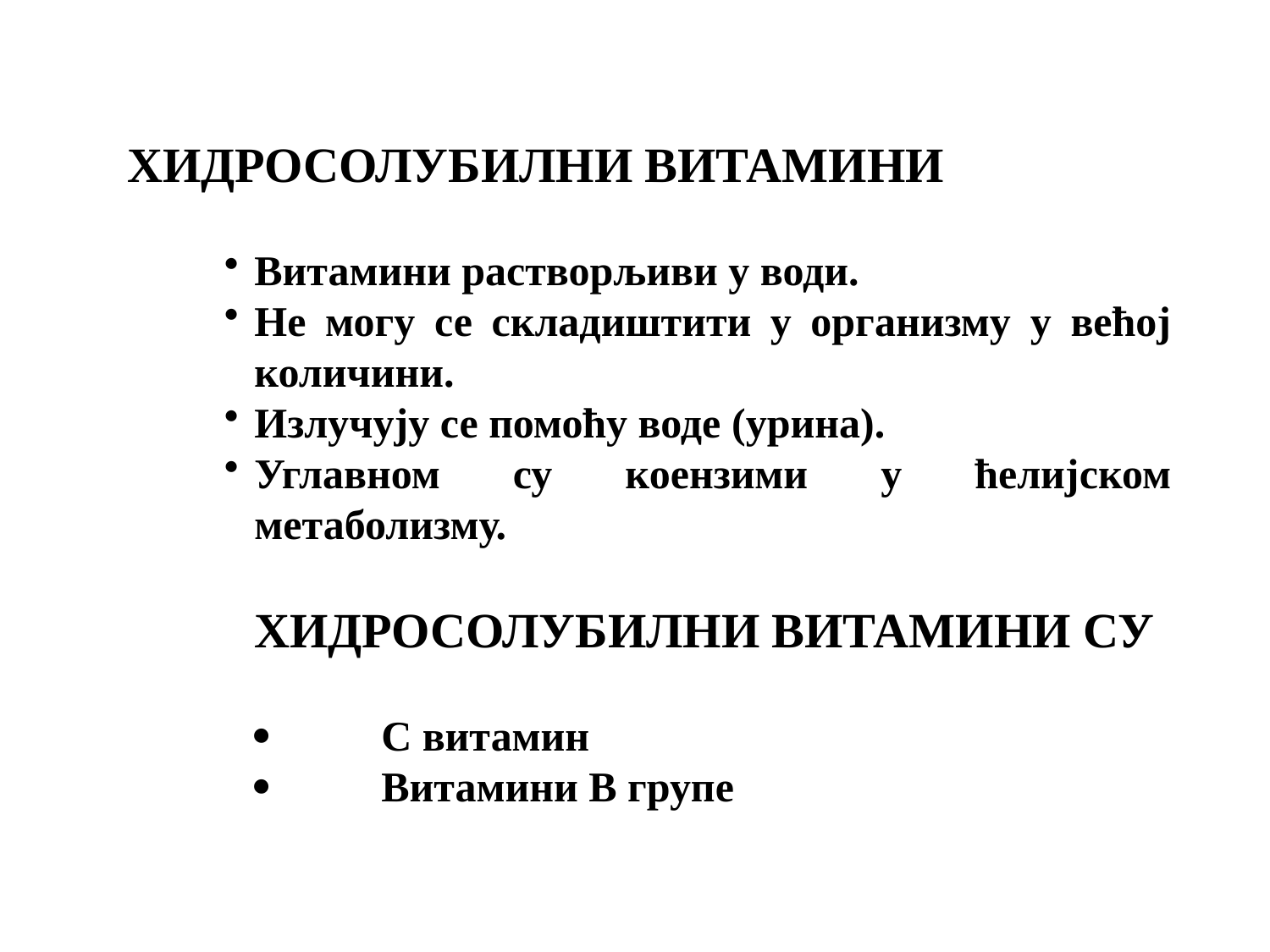

ХИДРОСОЛУБИЛНИ ВИТАМИНИ

Витамини растворљиви у води.
Не могу се складиштити у организму у већој количини.
Излучују се помоћу воде (урина).
Углавном су коензими у ћелијском метаболизму.

ХИДРОСОЛУБИЛНИ ВИТАМИНИ СУ

•	С витамин
•	Витамини B групе